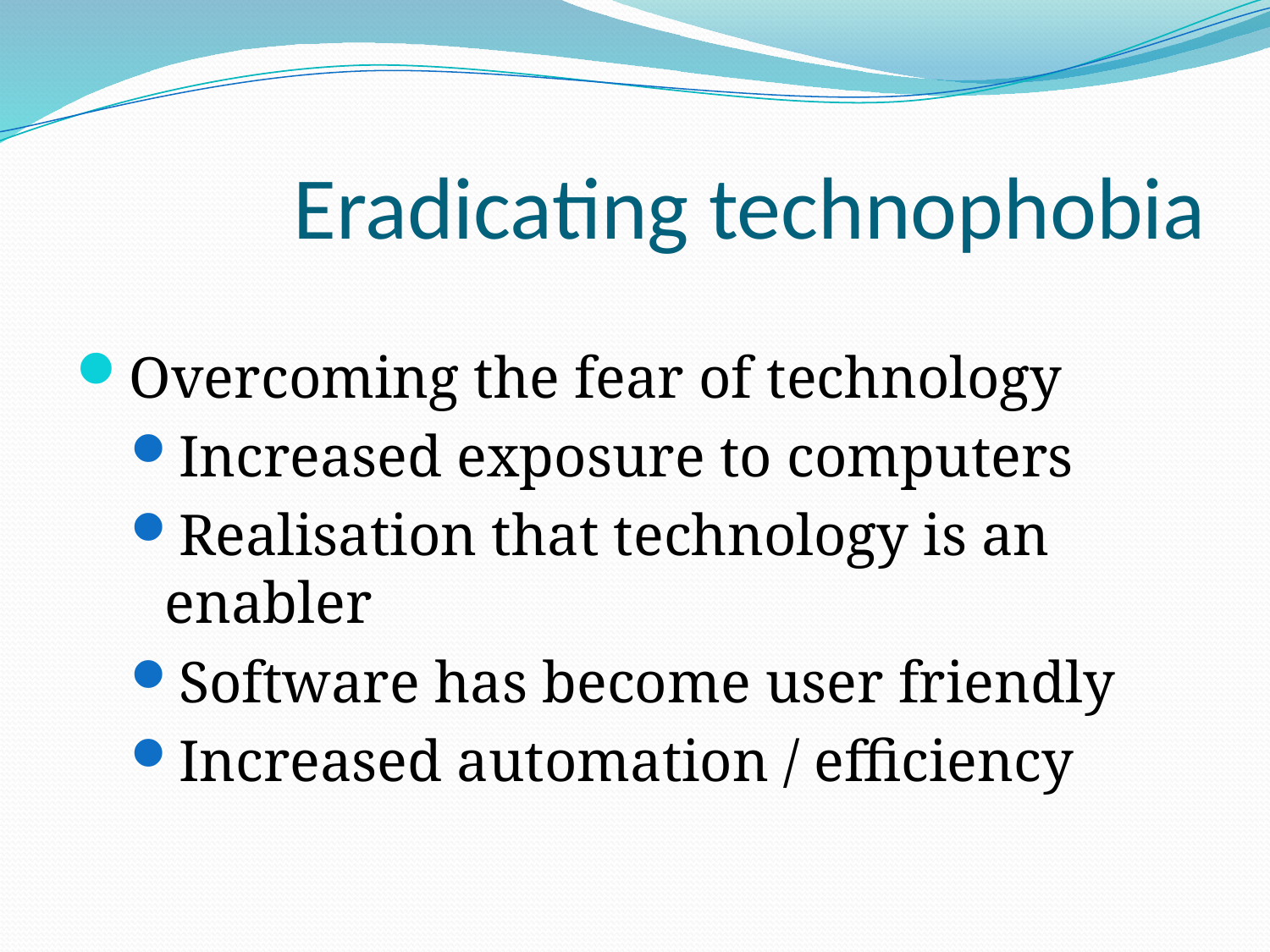

# Eradicating technophobia

Overcoming the fear of technology
Increased exposure to computers
Realisation that technology is an enabler
Software has become user friendly
Increased automation / efficiency